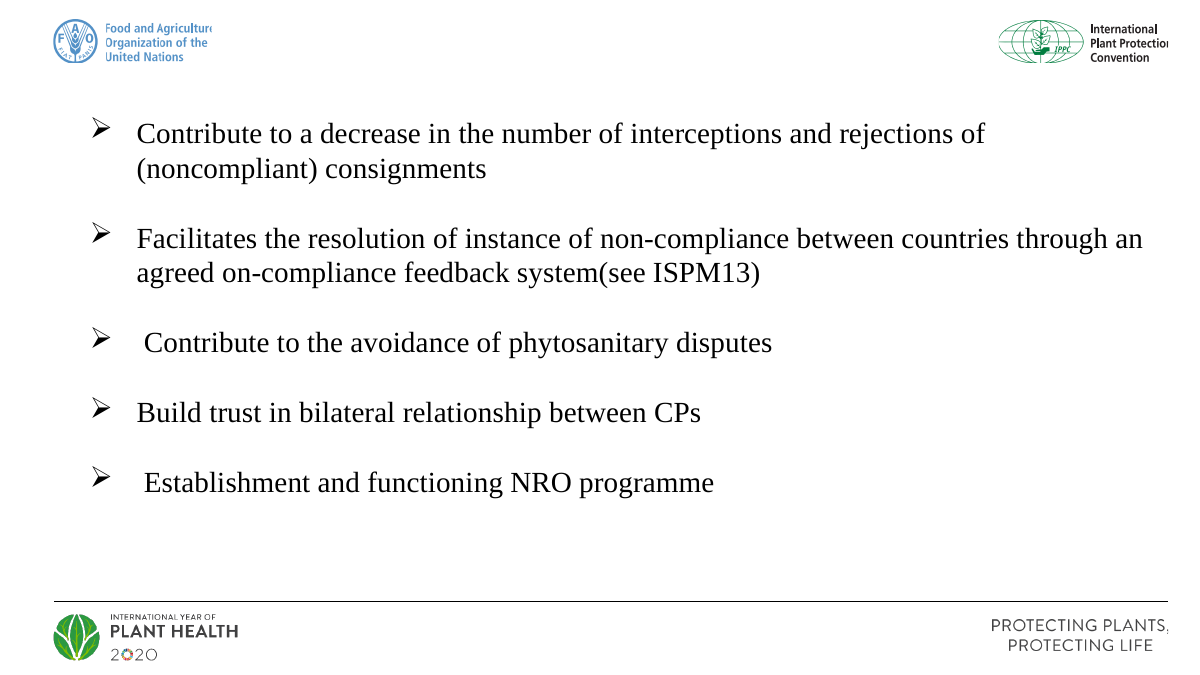

Contribute to a decrease in the number of interceptions and rejections of (noncompliant) consignments

Facilitates the resolution of instance of non-compliance between countries through an agreed on-compliance feedback system(see ISPM13)

 Contribute to the avoidance of phytosanitary disputes

Build trust in bilateral relationship between CPs

 Establishment and functioning NRO programme